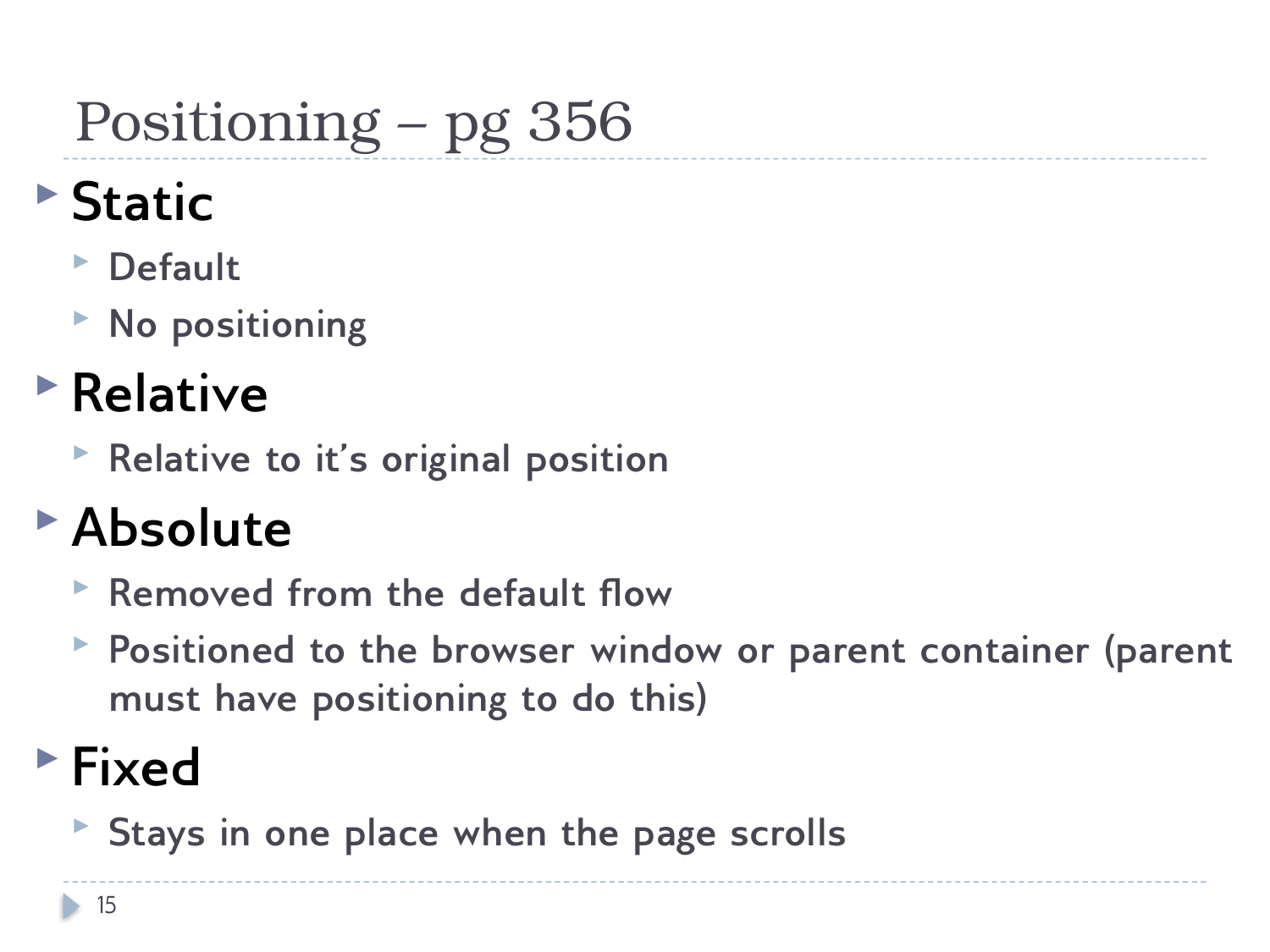

# Positioning – pg 356
Static
Default
No positioning
Relative
Relative to it’s original position
Absolute
Removed from the default flow
Positioned to the browser window or parent container (parent must have positioning to do this)
Fixed
Stays in one place when the page scrolls

15